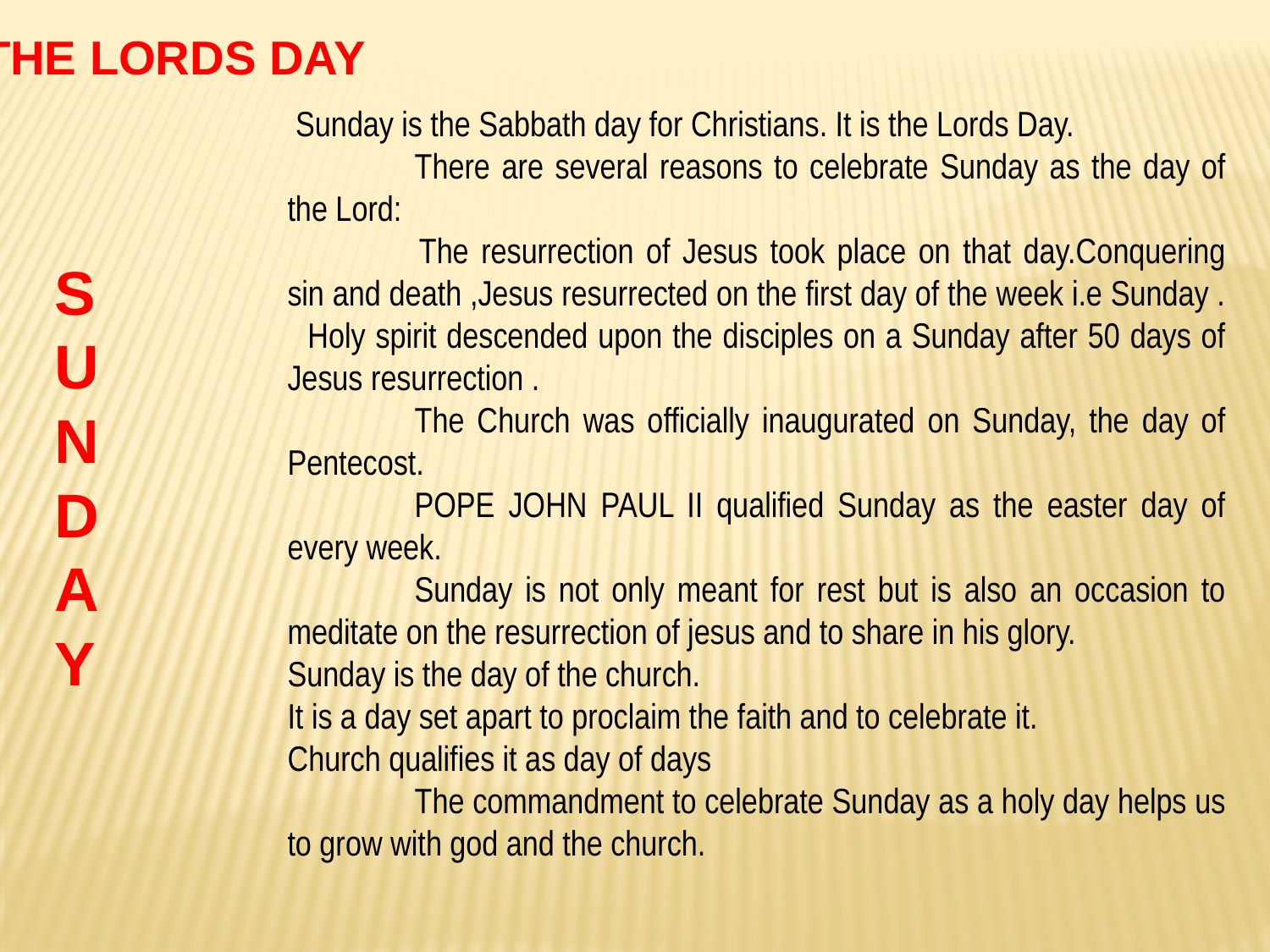

THE LORDS DAY
 Sunday is the Sabbath day for Christians. It is the Lords Day.
	There are several reasons to celebrate Sunday as the day of the Lord:
 	The resurrection of Jesus took place on that day.Conquering sin and death ,Jesus resurrected on the first day of the week i.e Sunday .   Holy spirit descended upon the disciples on a Sunday after 50 days of Jesus resurrection .
	The Church was officially inaugurated on Sunday, the day of Pentecost.
	POPE JOHN PAUL II qualified Sunday as the easter day of every week.
	Sunday is not only meant for rest but is also an occasion to meditate on the resurrection of jesus and to share in his glory.
Sunday is the day of the church.
It is a day set apart to proclaim the faith and to celebrate it.
Church qualifies it as day of days
	The commandment to celebrate Sunday as a holy day helps us to grow with god and the church.
SUNDAY